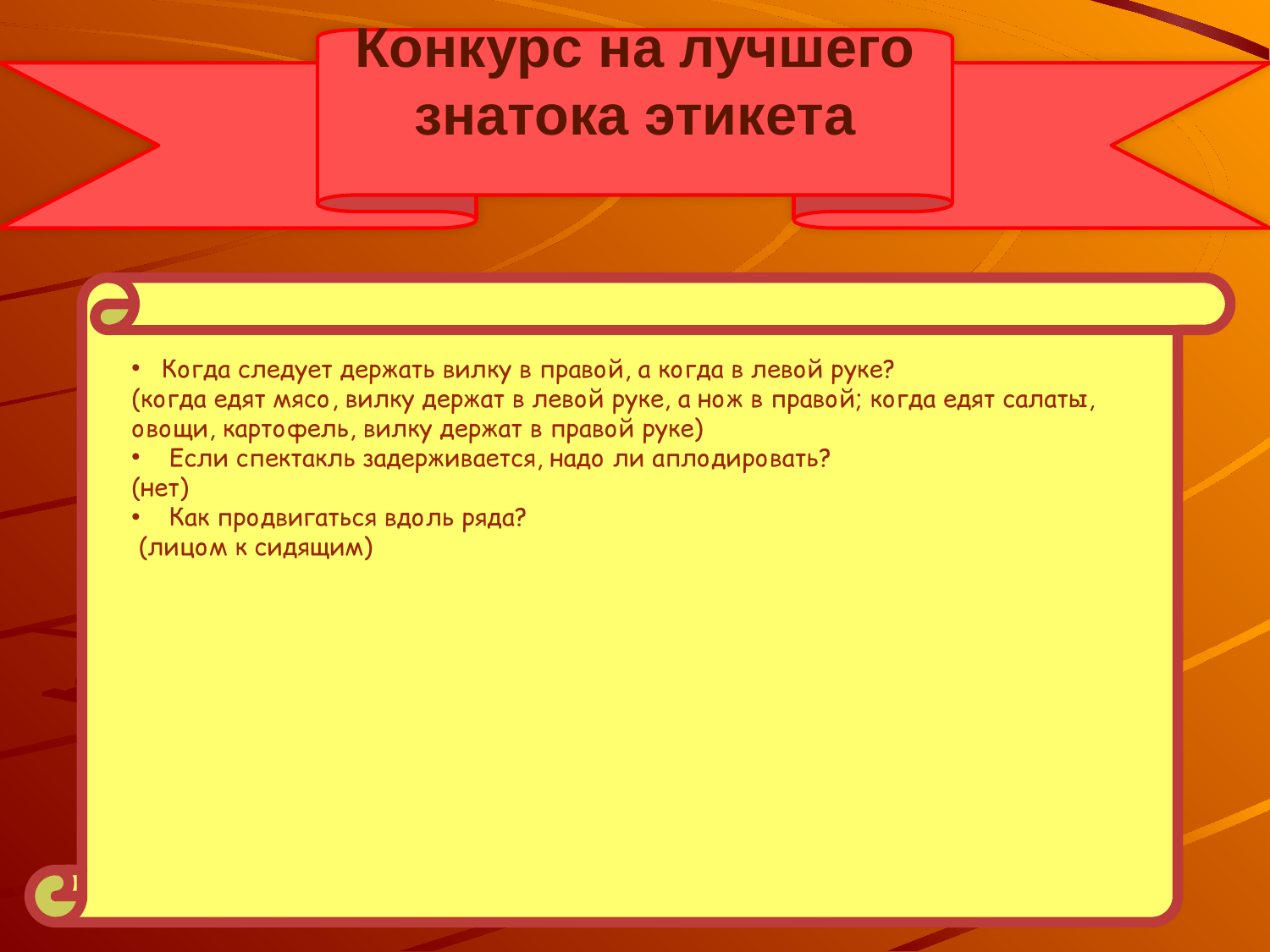

Конкурс на лучшего знатока этикета

Когда следует держать вилку в правой, а когда в левой руке?
(когда едят мясо, вилку держат в левой руке, а нож в правой; когда едят салаты, овощи, картофель, вилку держат в правой руке)
 Если спектакль задерживается, надо ли аплодировать?
(нет)
 Как продвигаться вдоль ряда?
 (лицом к сидящим)